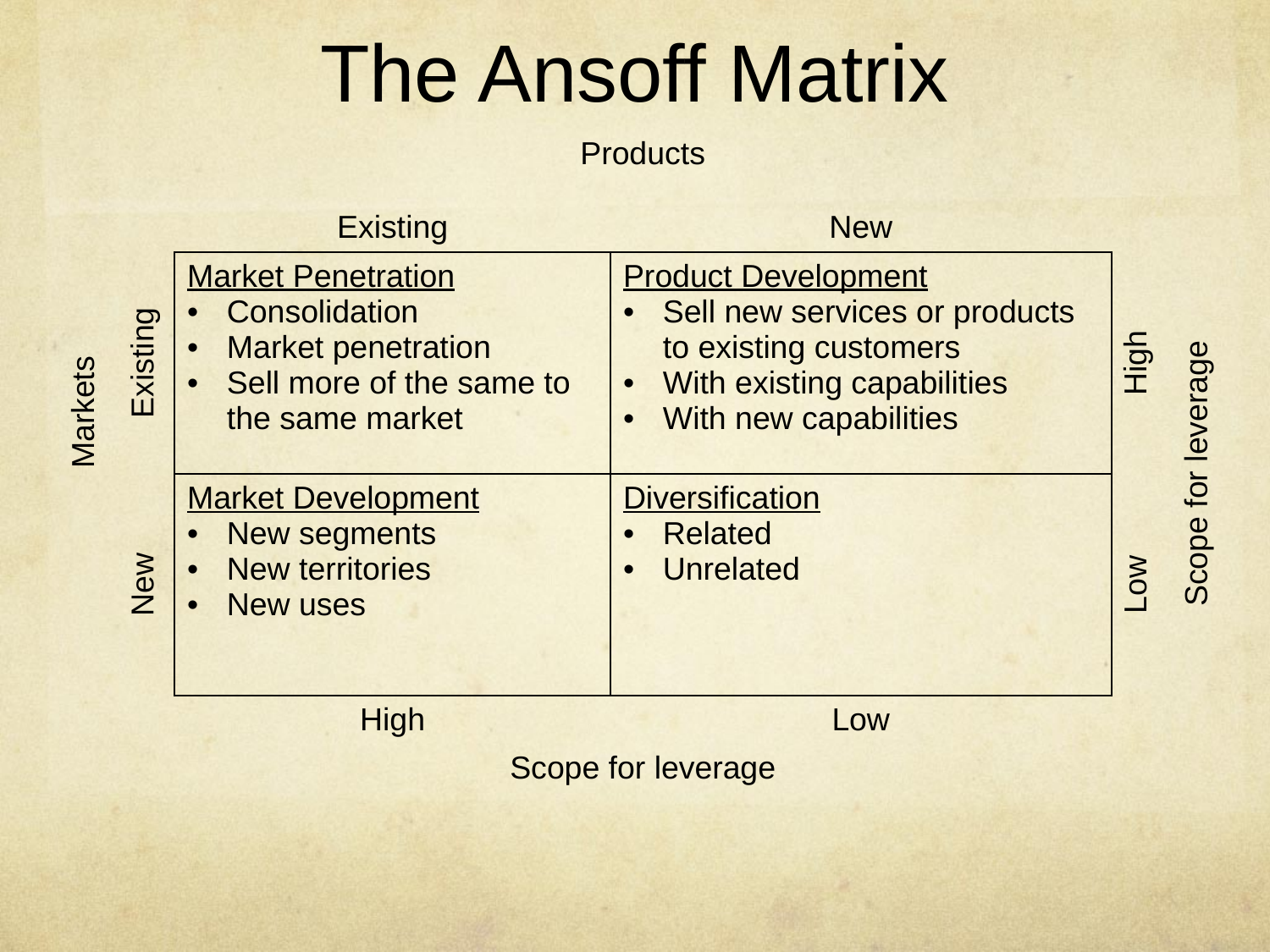

# The Ansoff Matrix
| Markets |  | Products |  |  |  |
| --- | --- | --- | --- | --- | --- |
|  |  | Existing | New |  |  |
|  | Existing | Market Penetration Consolidation Market penetration Sell more of the same to the same market | Product Development Sell new services or products to existing customers With existing capabilities With new capabilities | High | Scope for leverage |
|  | New | Market Development New segments New territories New uses | Diversification Related Unrelated | Low |  |
|  |  | High | Low |  |  |
|  |  | Scope for leverage |  |  |  |